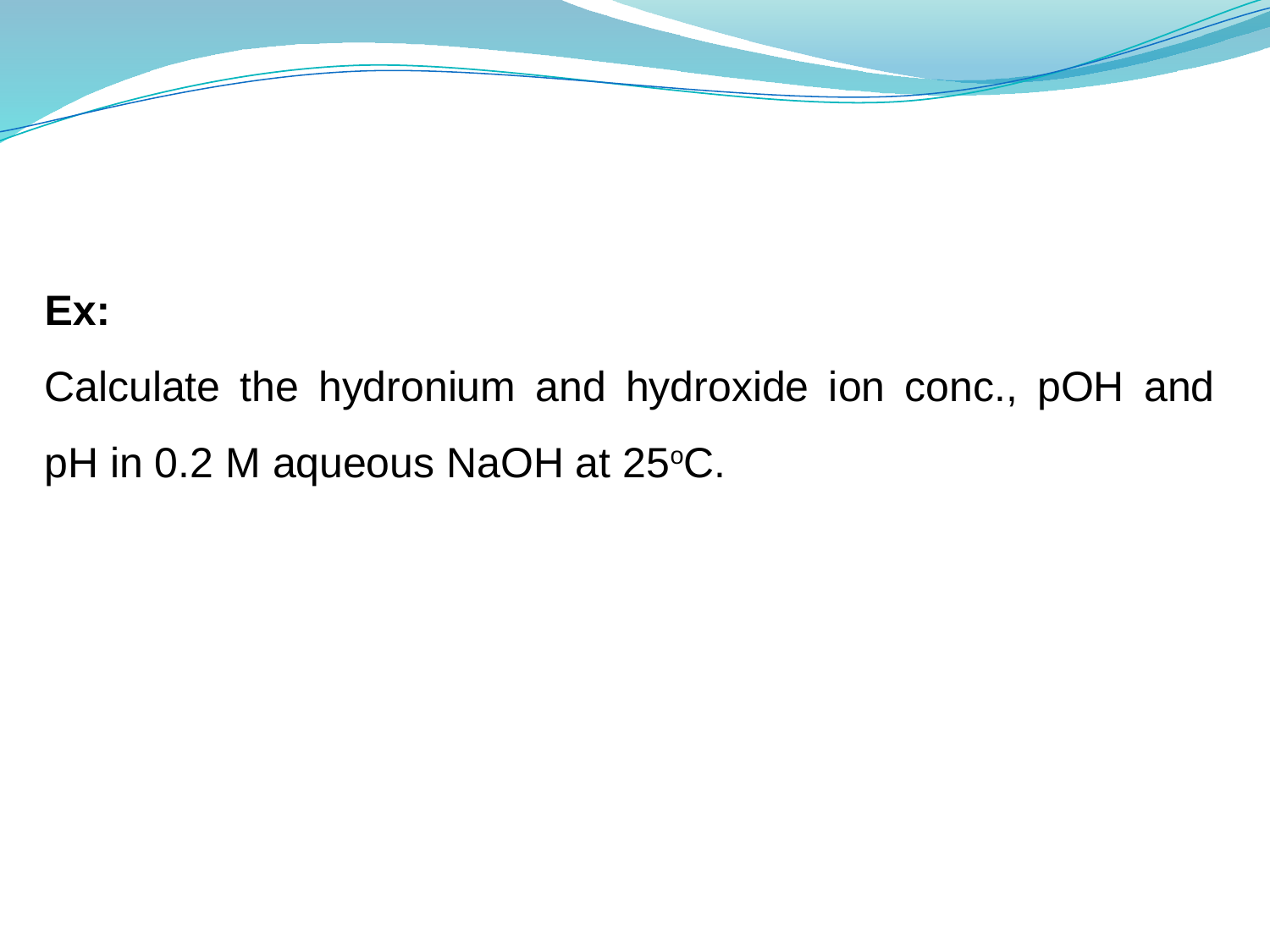

Ex:
Calculate the hydronium and hydroxide ion conc., pOH and pH in 0.2 M aqueous NaOH at 25oC.